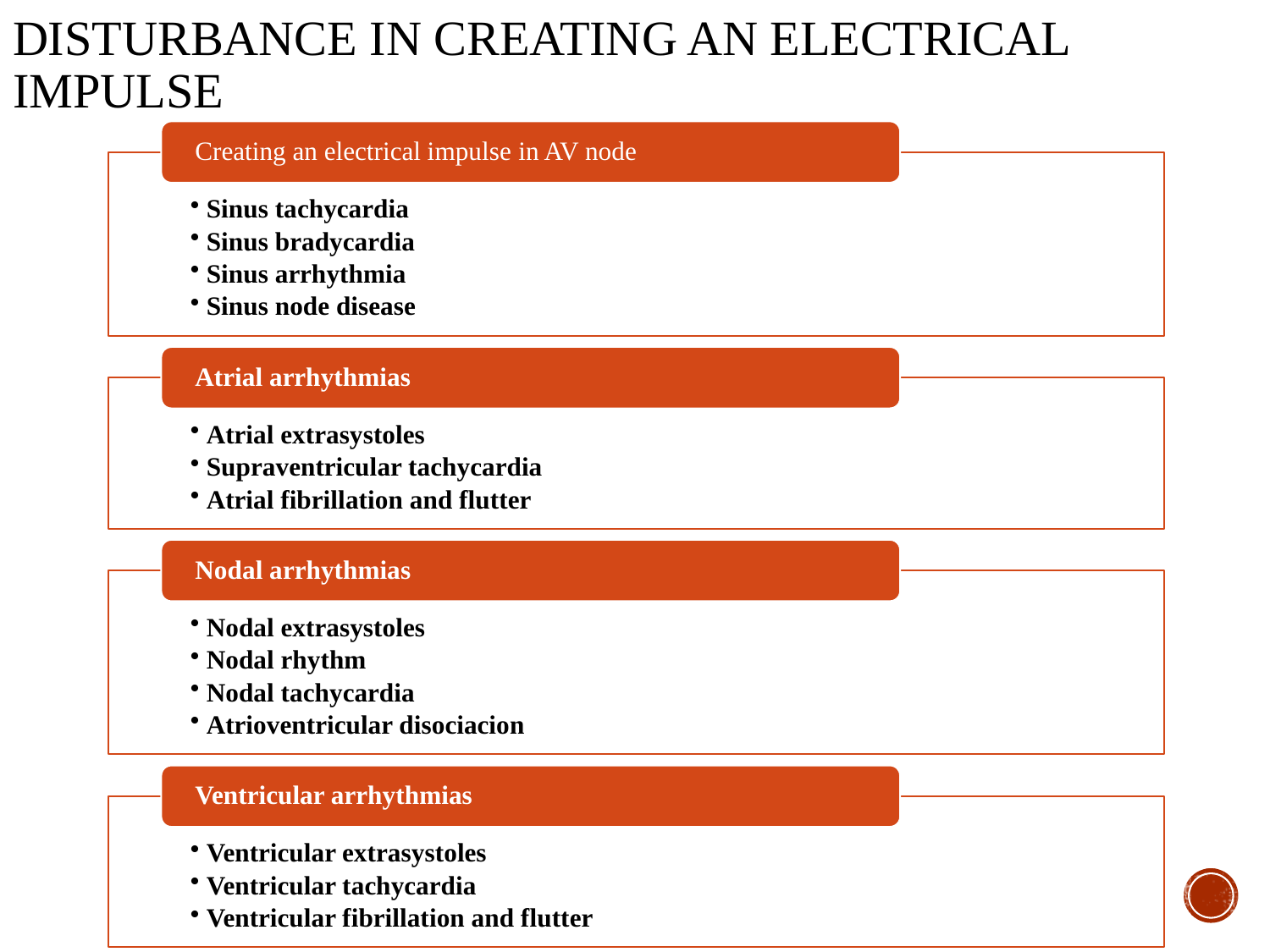

# Disturbance in Creating an electrical impulse
Sinus tachycardia
Sinus bradycardia
Sinus arrhythmia
Sinus node disease
Creating an electrical impulse in AV node
Atrial extrasystoles
Supraventricular tachycardia
Atrial fibrillation and flutter
Atrial arrhythmias
Nodal extrasystoles
Nodal rhythm
Nodal tachycardia
Atrioventricular disociacion
Nodal arrhythmias
Ventricular extrasystoles
Ventricular tachycardia
Ventricular fibrillation and flutter
Ventricular arrhythmias